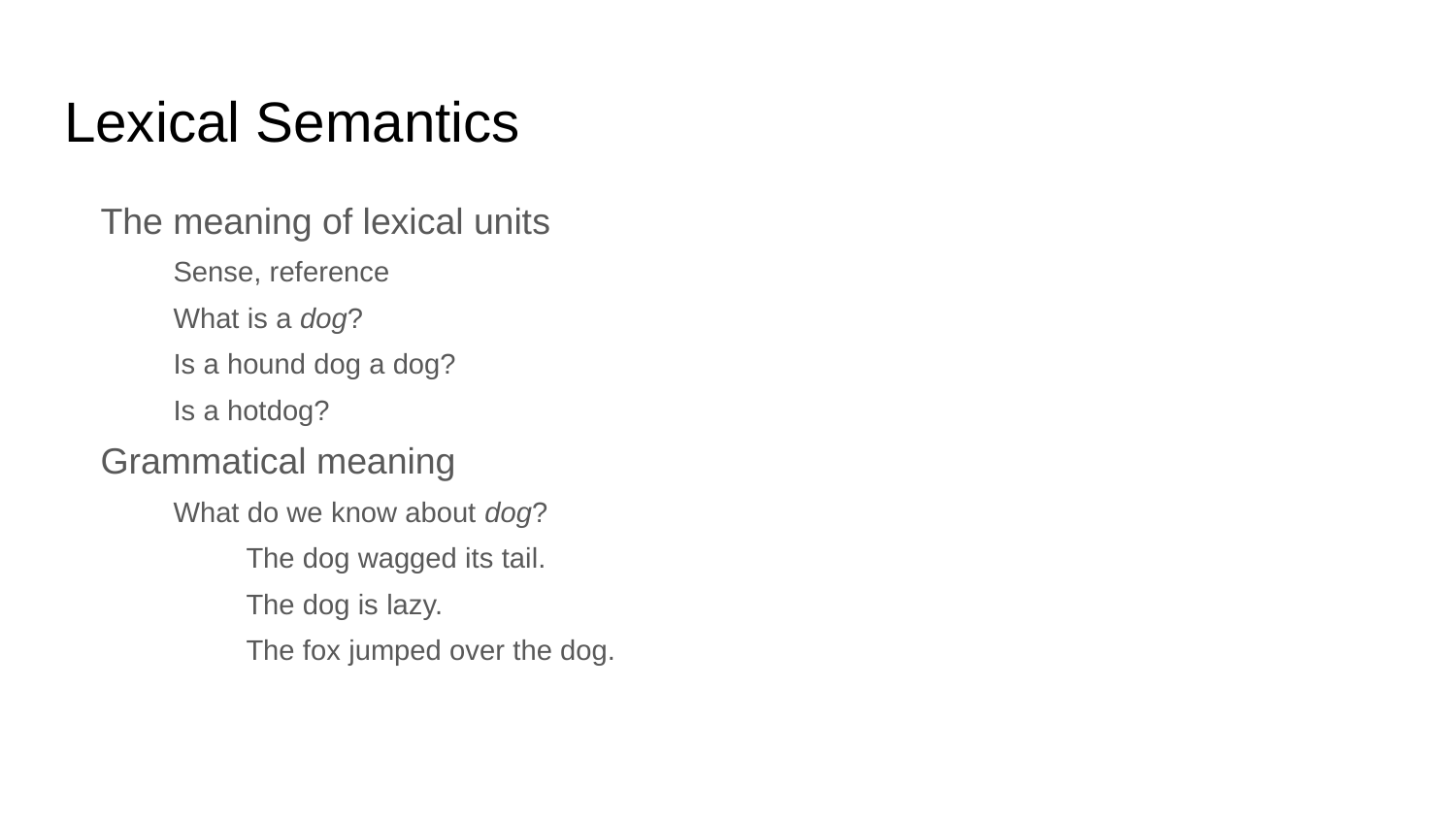

# Lexical Semantics
The meaning of lexical units
Sense, reference
What is a dog?
Is a hound dog a dog?
Is a hotdog?
Grammatical meaning
What do we know about dog?
The dog wagged its tail.
The dog is lazy.
The fox jumped over the dog.